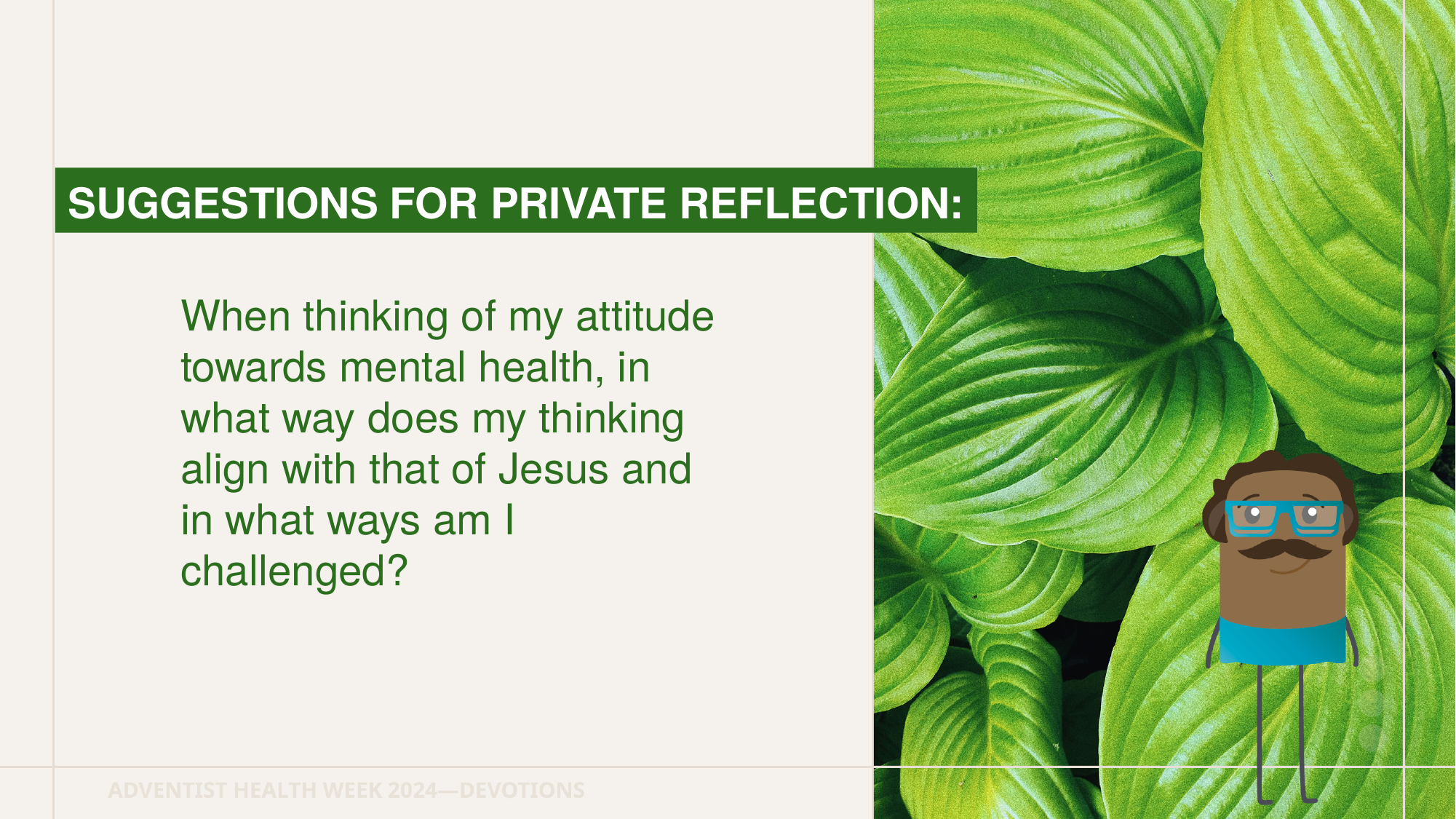

SUGGESTIONS FOR PRIVATE REFLECTION:
When thinking of my attitude towards mental health, in what way does my thinking align with that of Jesus and in what ways am I challenged?